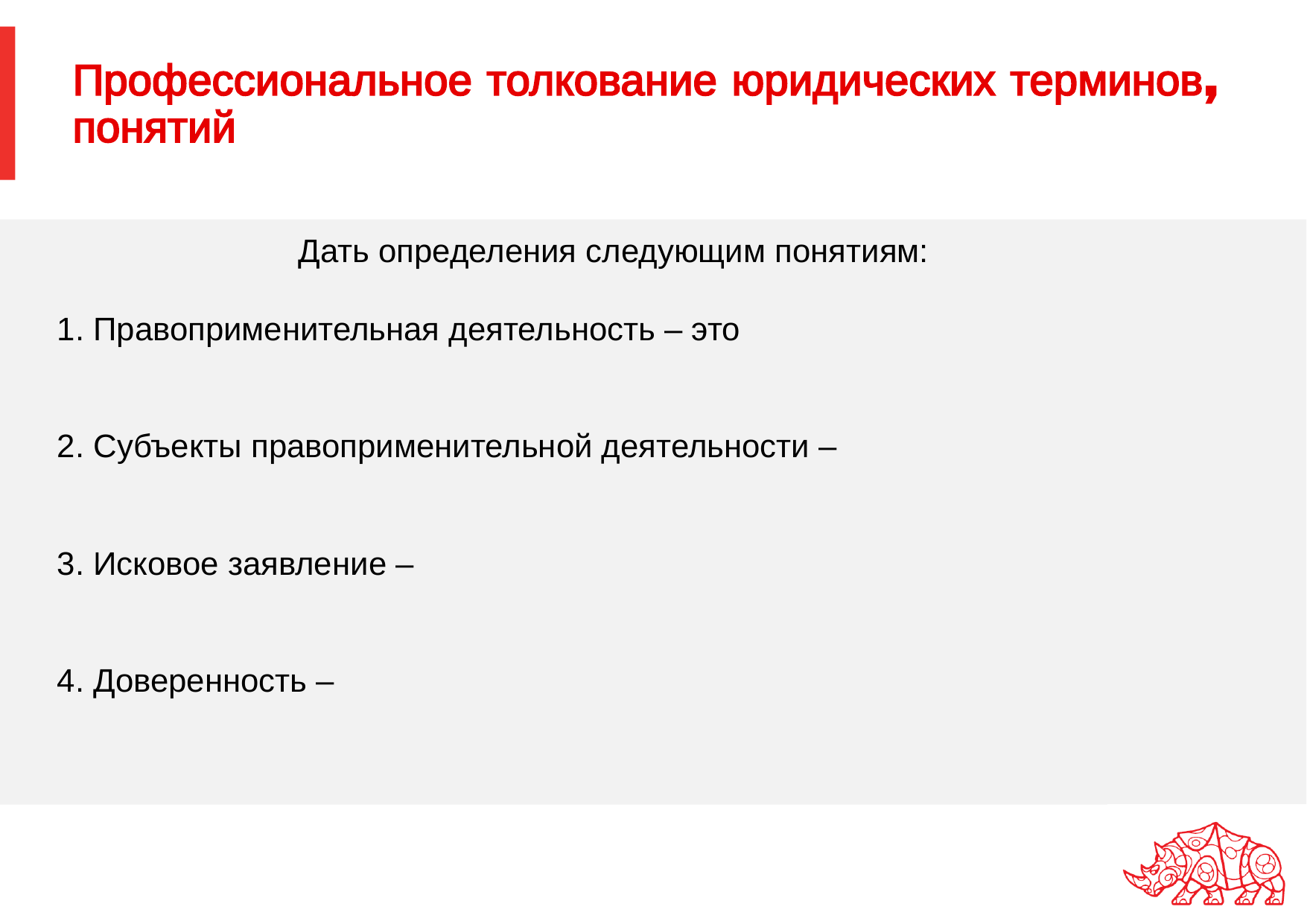

# Профессиональное толкование юридических терминов, понятий
Дать определения следующим понятиям:

1. Правоприменительная деятельность – это

2. Субъекты правоприменительной деятельности –

3. Исковое заявление –

4. Доверенность –